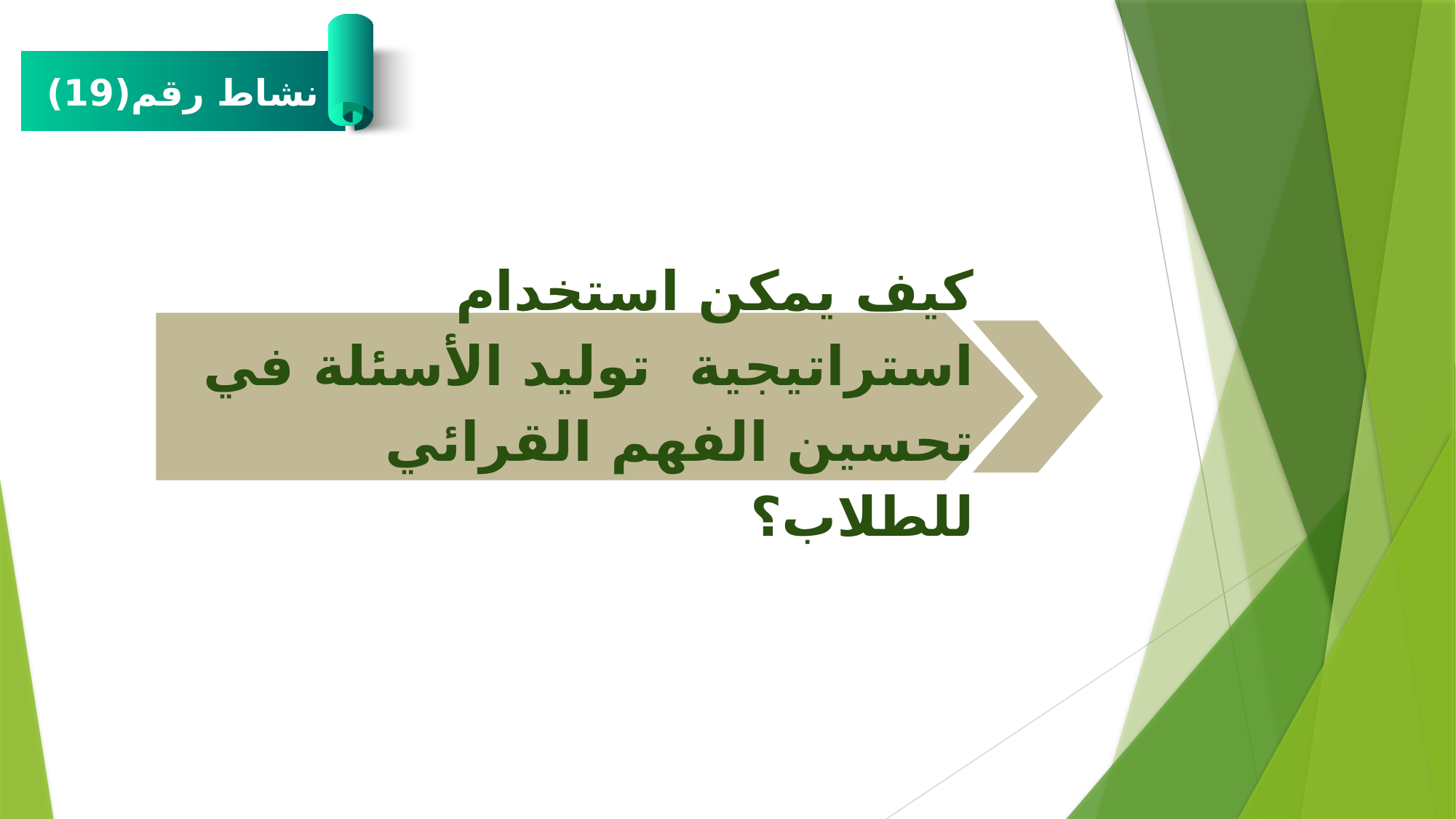

نشاط رقم(19)

كيف يمكن استخدام استراتيجية  توليد الأسئلة في تحسين الفهم القرائي للطلاب؟